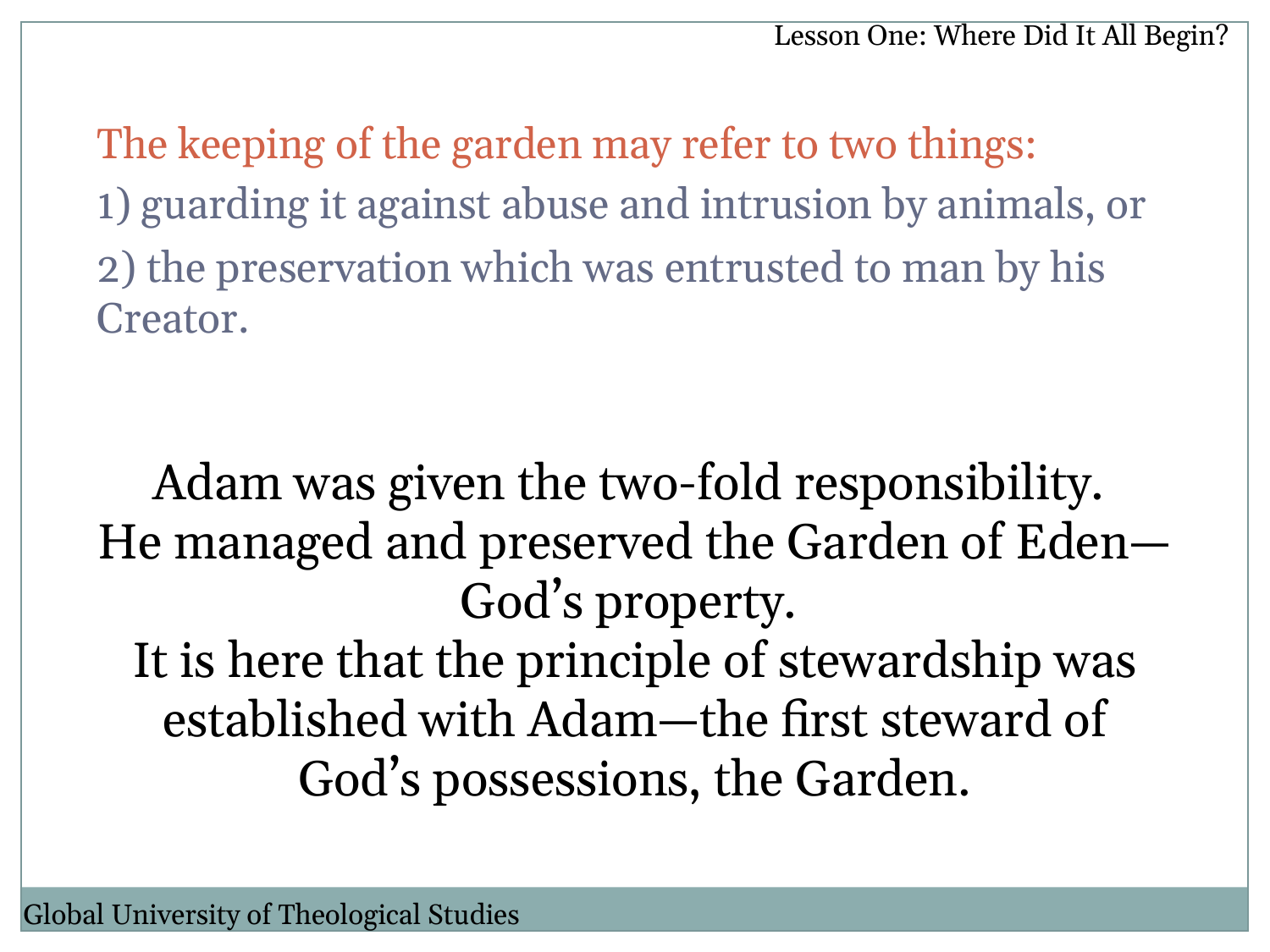

Lesson One: Where Did It All Begin?
The keeping of the garden may refer to two things:
1) guarding it against abuse and intrusion by animals, or
2) the preservation which was entrusted to man by his Creator.
Adam was given the two-fold responsibility.
He managed and preserved the Garden of Eden—God’s property.
It is here that the principle of stewardship was established with Adam—the first steward of God’s possessions, the Garden.
Global University of Theological Studies